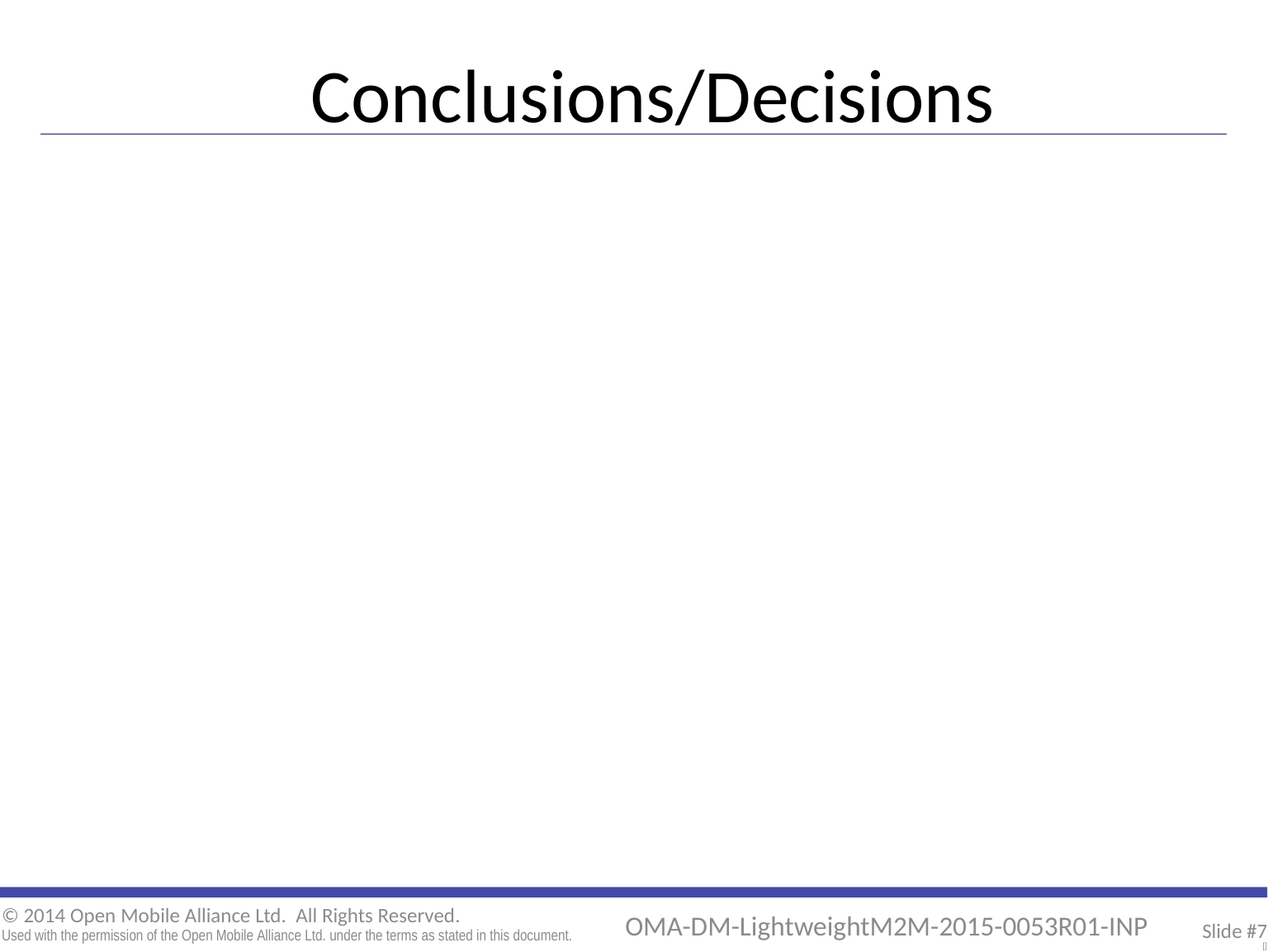

# Conclusions/Decisions

Slide #7
[]
© 2014 Open Mobile Alliance Ltd.  All Rights Reserved.
Used with the permission of the Open Mobile Alliance Ltd. under the terms as stated in this document.
OMA-DM-LightweightM2M-2015-0053R01-INP